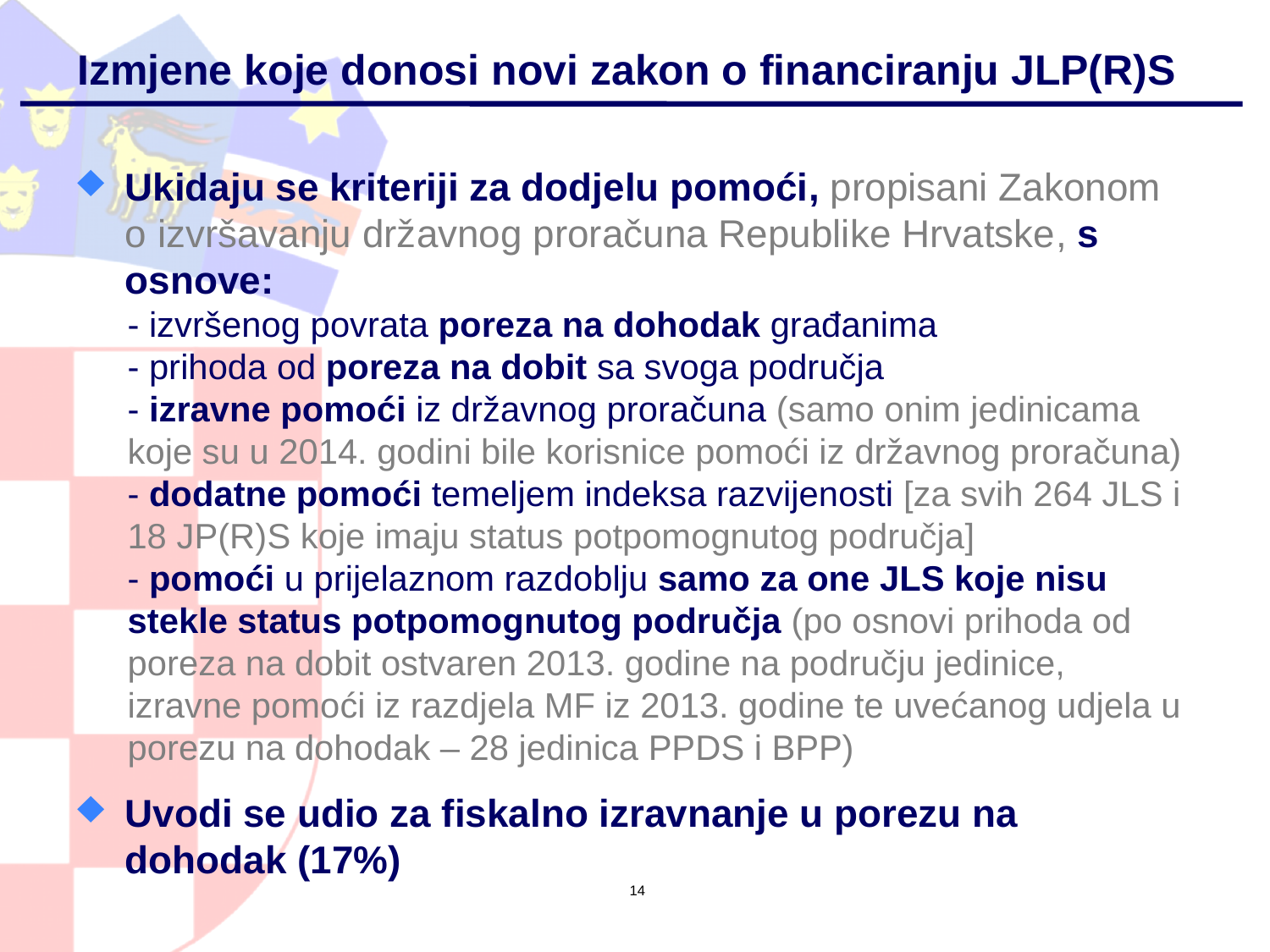

# Izmjene koje donosi novi zakon o financiranju JLP(R)S
Ukidaju se kriteriji za dodjelu pomoći, propisani Zakonom o izvršavanju državnog proračuna Republike Hrvatske, s osnove:
- izvršenog povrata poreza na dohodak građanima
- prihoda od poreza na dobit sa svoga područja
- izravne pomoći iz državnog proračuna (samo onim jedinicama koje su u 2014. godini bile korisnice pomoći iz državnog proračuna)
- dodatne pomoći temeljem indeksa razvijenosti [za svih 264 JLS i 18 JP(R)S koje imaju status potpomognutog područja]
- pomoći u prijelaznom razdoblju samo za one JLS koje nisu stekle status potpomognutog područja (po osnovi prihoda od poreza na dobit ostvaren 2013. godine na području jedinice, izravne pomoći iz razdjela MF iz 2013. godine te uvećanog udjela u porezu na dohodak – 28 jedinica PPDS i BPP)
Uvodi se udio za fiskalno izravnanje u porezu na dohodak (17%)

14